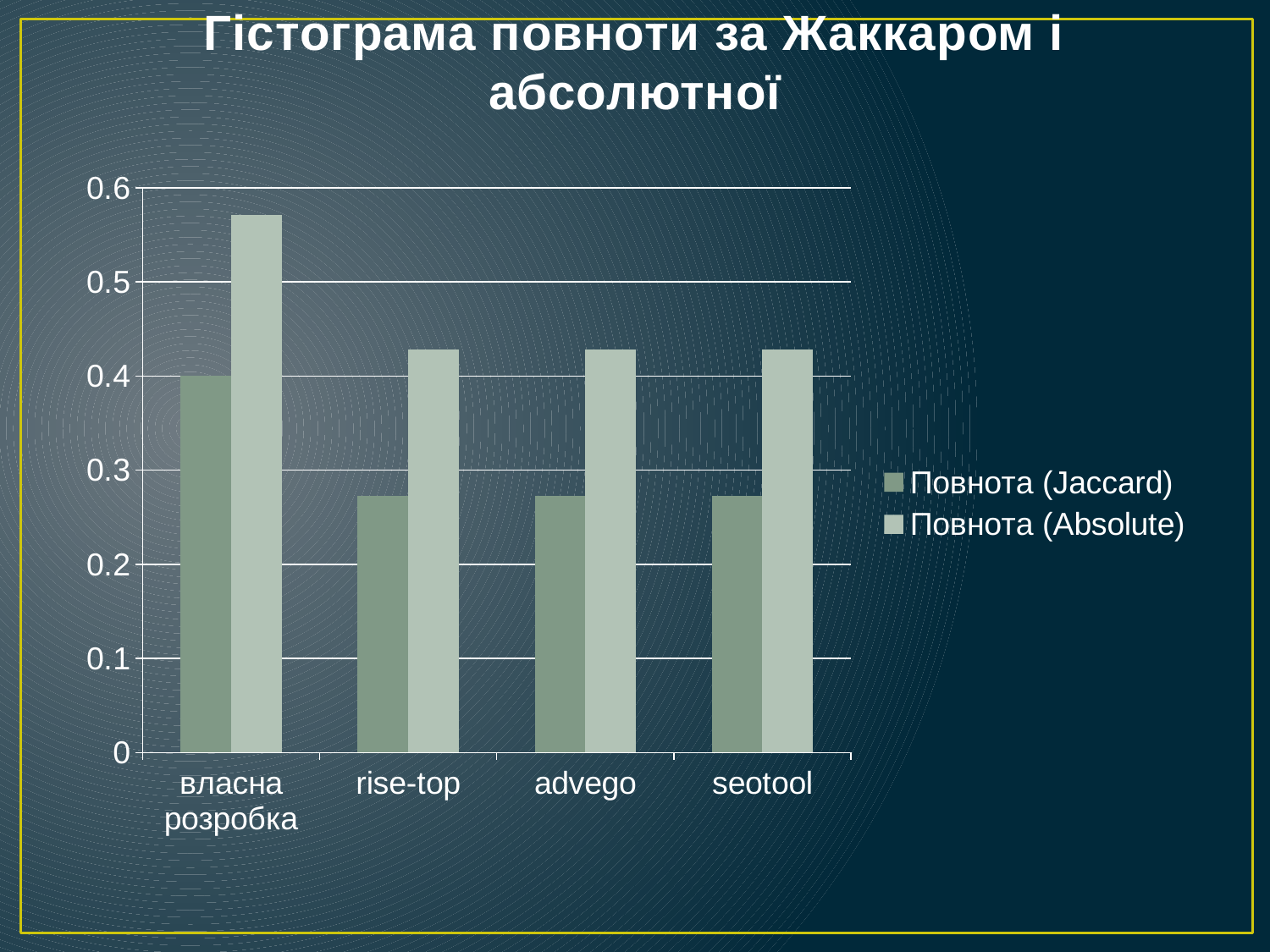

# Гістограма повноти за Жаккаром і абсолютної

### Chart

| Category | Повнота (Jaccard) | Повнота (Absolute) |
|---|---|---|
| власна розробка | 0.4 | 0.5714285714285714 |
| rise-top | 0.2727272727272727 | 0.42857142857142855 |
| advego | 0.2727272727272727 | 0.42857142857142855 |
| seotool | 0.2727272727272727 | 0.42857142857142855 |